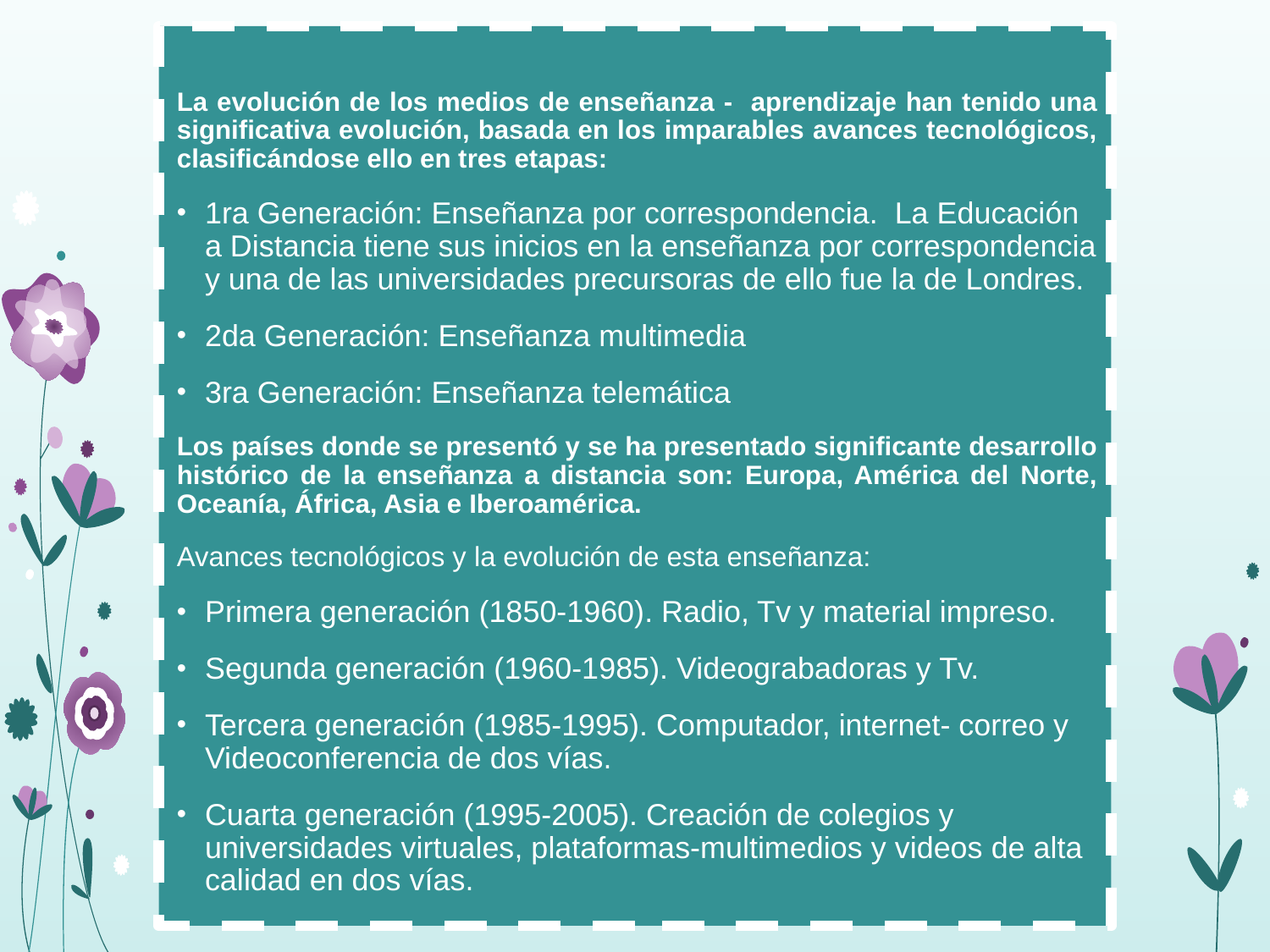

La evolución de los medios de enseñanza -  aprendizaje han tenido una significativa evolución, basada en los imparables avances tecnológicos, clasificándose ello en tres etapas:
1ra Generación: Enseñanza por correspondencia.  La Educación a Distancia tiene sus inicios en la enseñanza por correspondencia y una de las universidades precursoras de ello fue la de Londres.
2da Generación: Enseñanza multimedia
3ra Generación: Enseñanza telemática
Los países donde se presentó y se ha presentado significante desarrollo histórico de la enseñanza a distancia son: Europa, América del Norte, Oceanía, África, Asia e Iberoamérica.
Avances tecnológicos y la evolución de esta enseñanza:
Primera generación (1850-1960). Radio, Tv y material impreso.
Segunda generación (1960-1985). Videograbadoras y Tv.
Tercera generación (1985-1995). Computador, internet- correo y Videoconferencia de dos vías.
Cuarta generación (1995-2005). Creación de colegios y universidades virtuales, plataformas-multimedios y videos de alta calidad en dos vías.